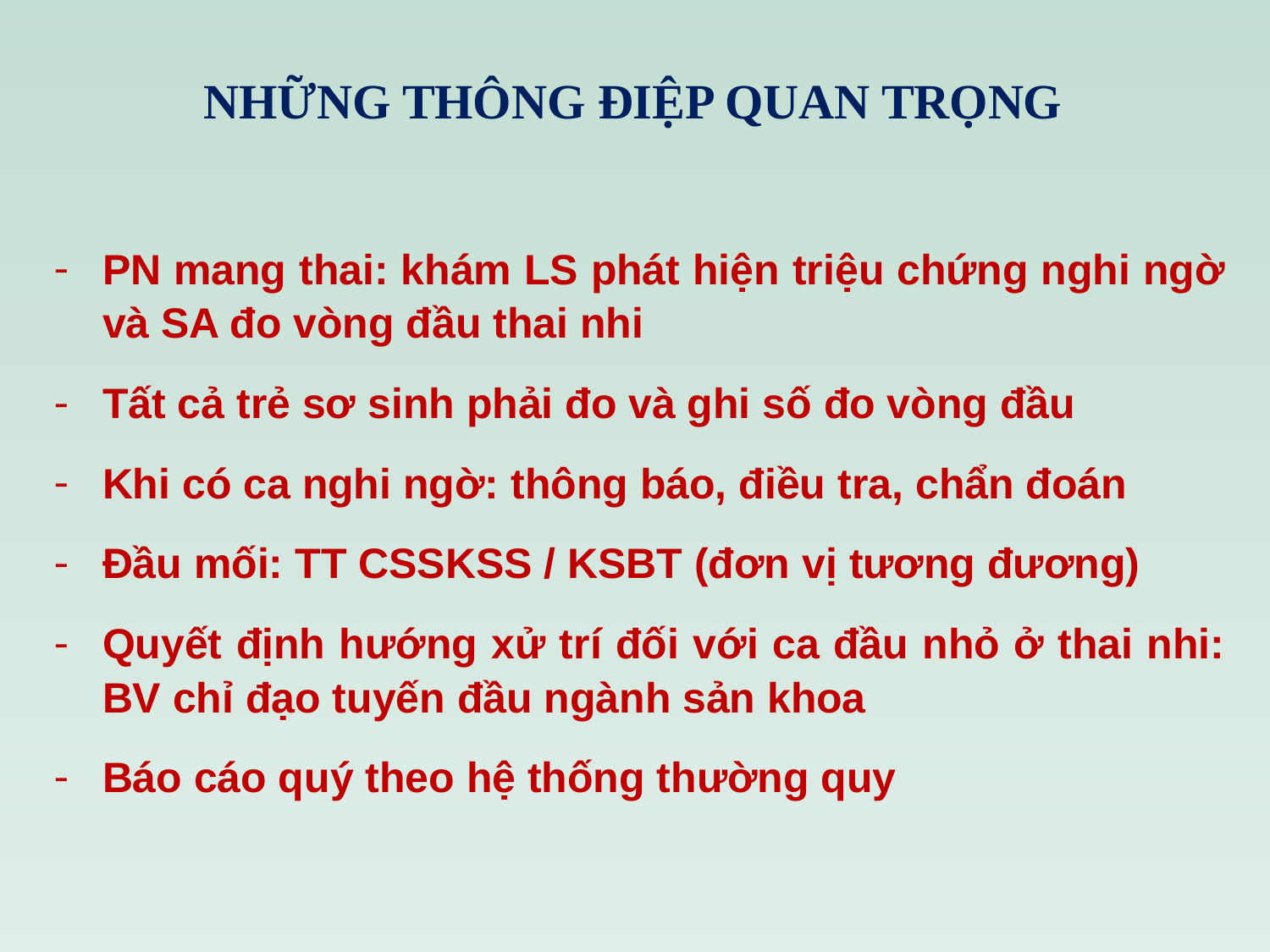

# NHỮNG THÔNG ĐIỆP QUAN TRỌNG
PN mang thai: khám LS phát hiện triệu chứng nghi ngờ và SA đo vòng đầu thai nhi
Tất cả trẻ sơ sinh phải đo và ghi số đo vòng đầu
Khi có ca nghi ngờ: thông báo, điều tra, chẩn đoán
Đầu mối: TT CSSKSS / KSBT (đơn vị tương đương)
Quyết định hướng xử trí đối với ca đầu nhỏ ở thai nhi: BV chỉ đạo tuyến đầu ngành sản khoa
Báo cáo quý theo hệ thống thường quy